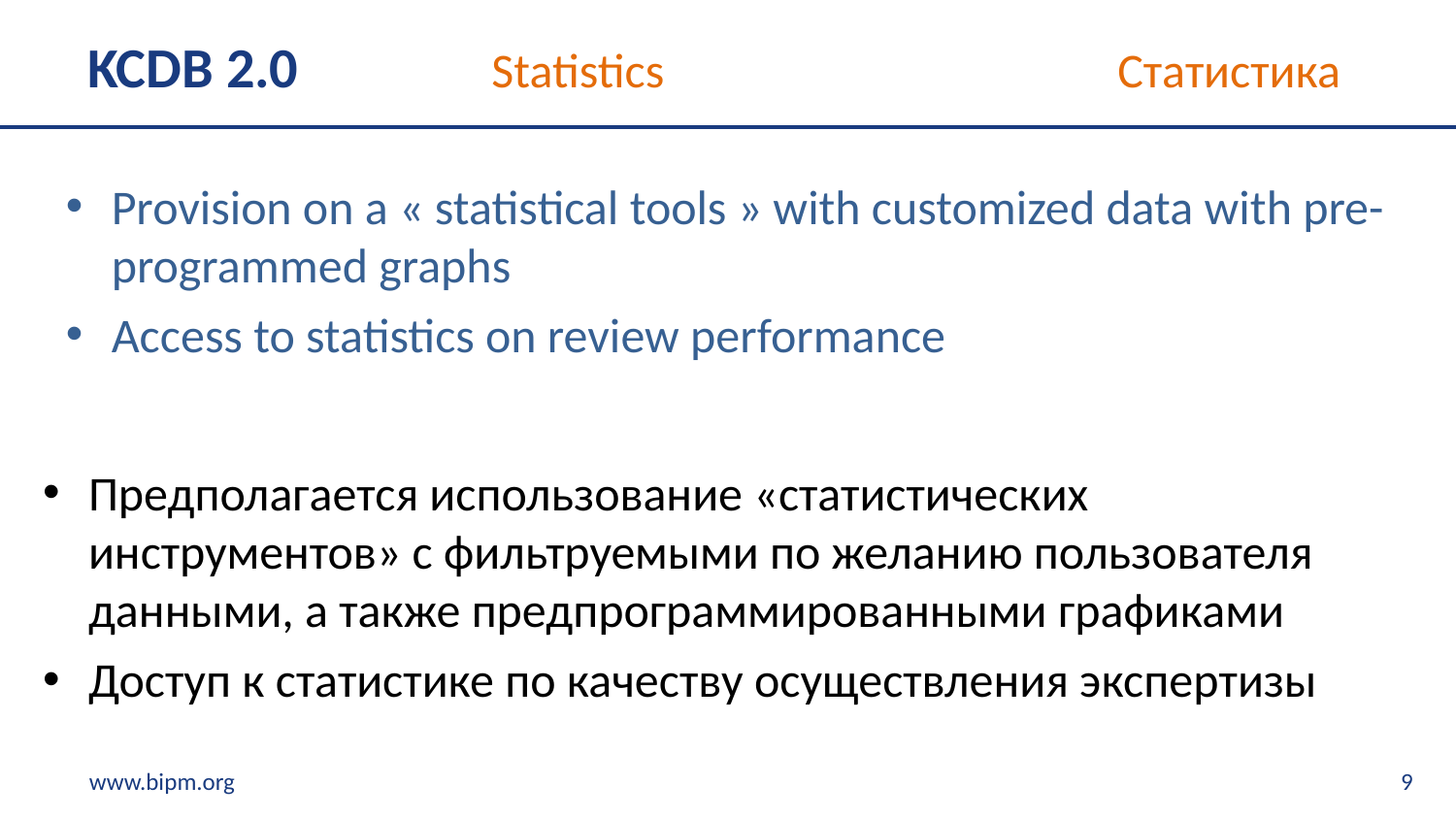

# KCDB 2.0               Statistics				 Статистика
Provision on a « statistical tools » with customized data with pre-programmed graphs
Access to statistics on review performance
Предполагается использование «статистических инструментов» с фильтруемыми по желанию пользователя данными, а также предпрограммированными графиками
Доступ к статистике по качеству осуществления экспертизы